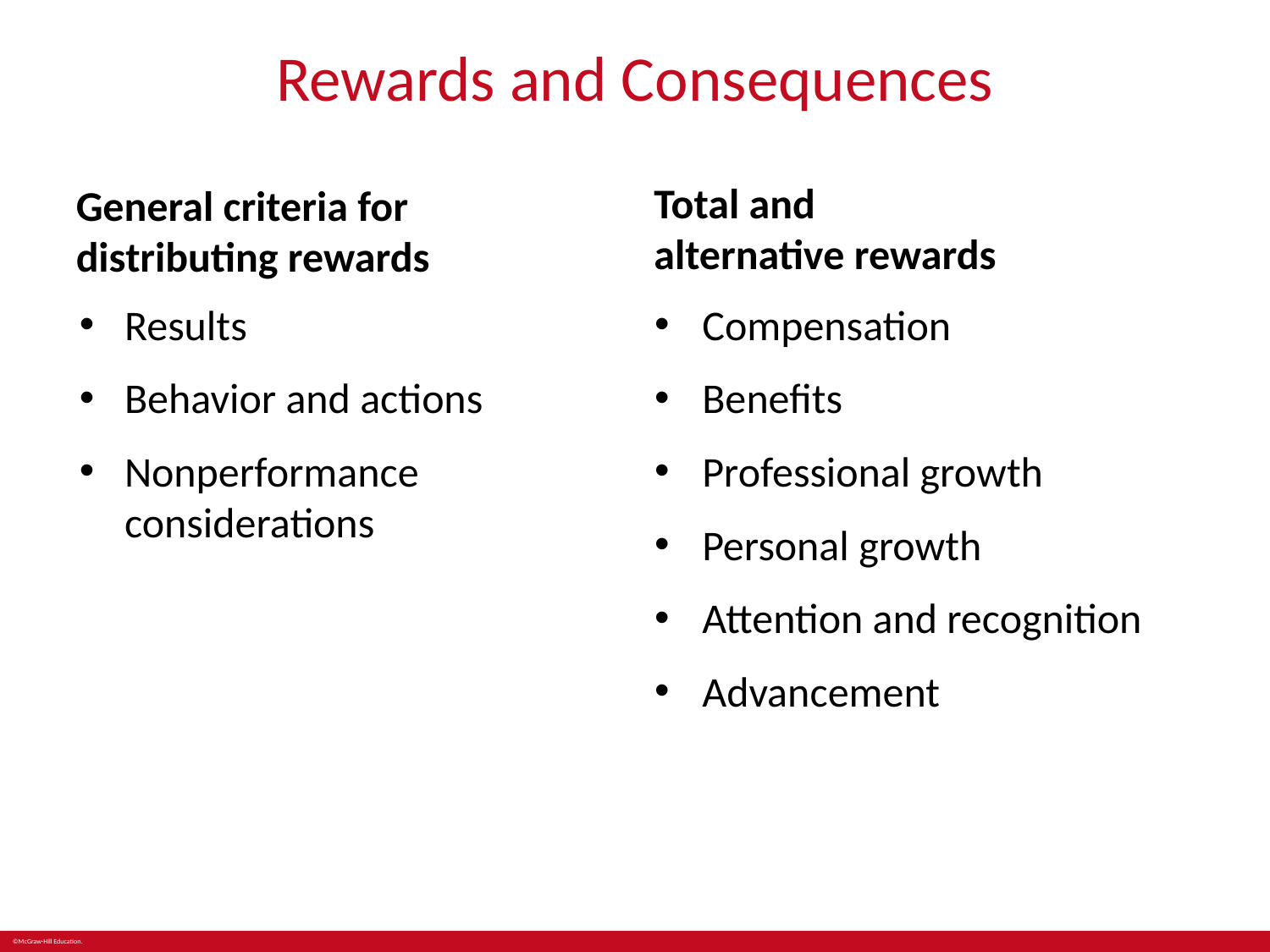

# Rewards and Consequences
Total and
alternative rewards
General criteria for distributing rewards
Results
Behavior and actions
Nonperformance considerations

Compensation
Benefits
Professional growth
Personal growth
Attention and recognition
Advancement